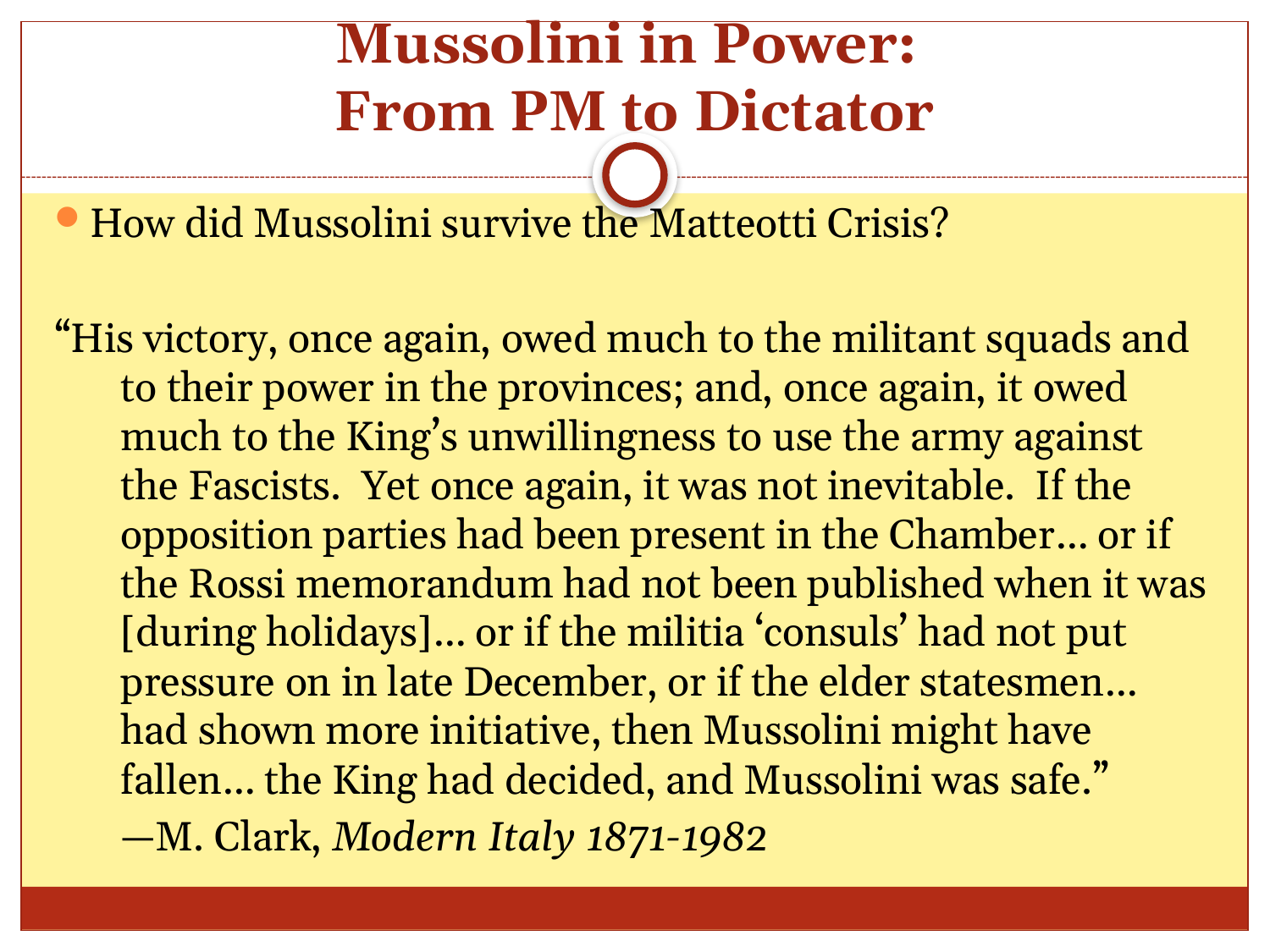

# Mussolini in Power: From PM to Dictator
How did Mussolini survive the Matteotti Crisis?

“His victory, once again, owed much to the militant squads and to their power in the provinces; and, once again, it owed much to the King’s unwillingness to use the army against the Fascists.  Yet once again, it was not inevitable.  If the opposition parties had been present in the Chamber… or if the Rossi memorandum had not been published when it was [during holidays]… or if the militia ‘consuls’ had not put pressure on in late December, or if the elder statesmen… had shown more initiative, then Mussolini might have fallen… the King had decided, and Mussolini was safe.”
	—M. Clark, Modern Italy 1871-1982